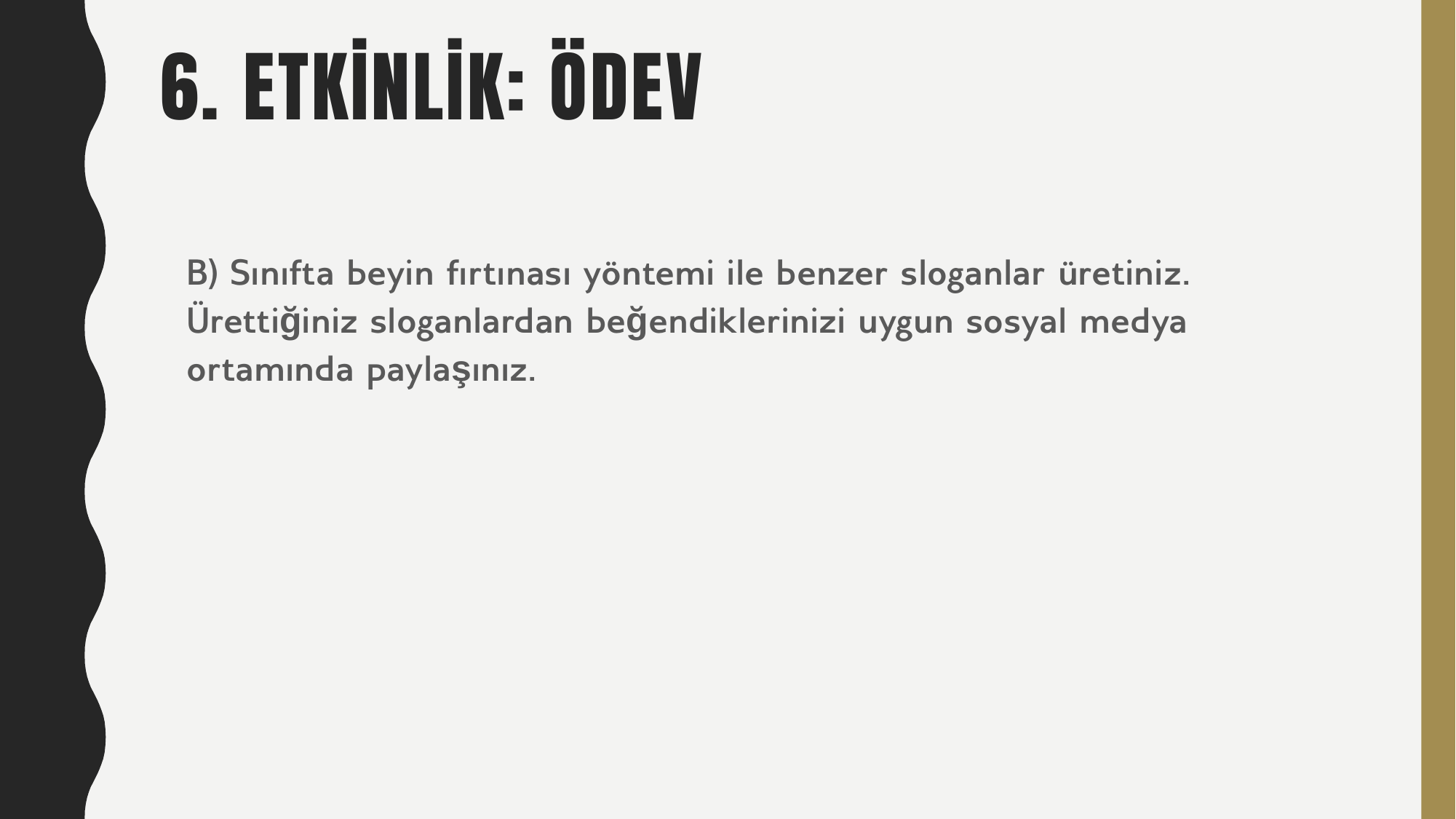

# 6. ETKİNLİK: ÖDEV
B) Sınıfta beyin fırtınası yöntemi ile benzer sloganlar üretiniz. Ürettiğiniz sloganlardan beğendiklerinizi uygun sosyal medya ortamında paylaşınız.